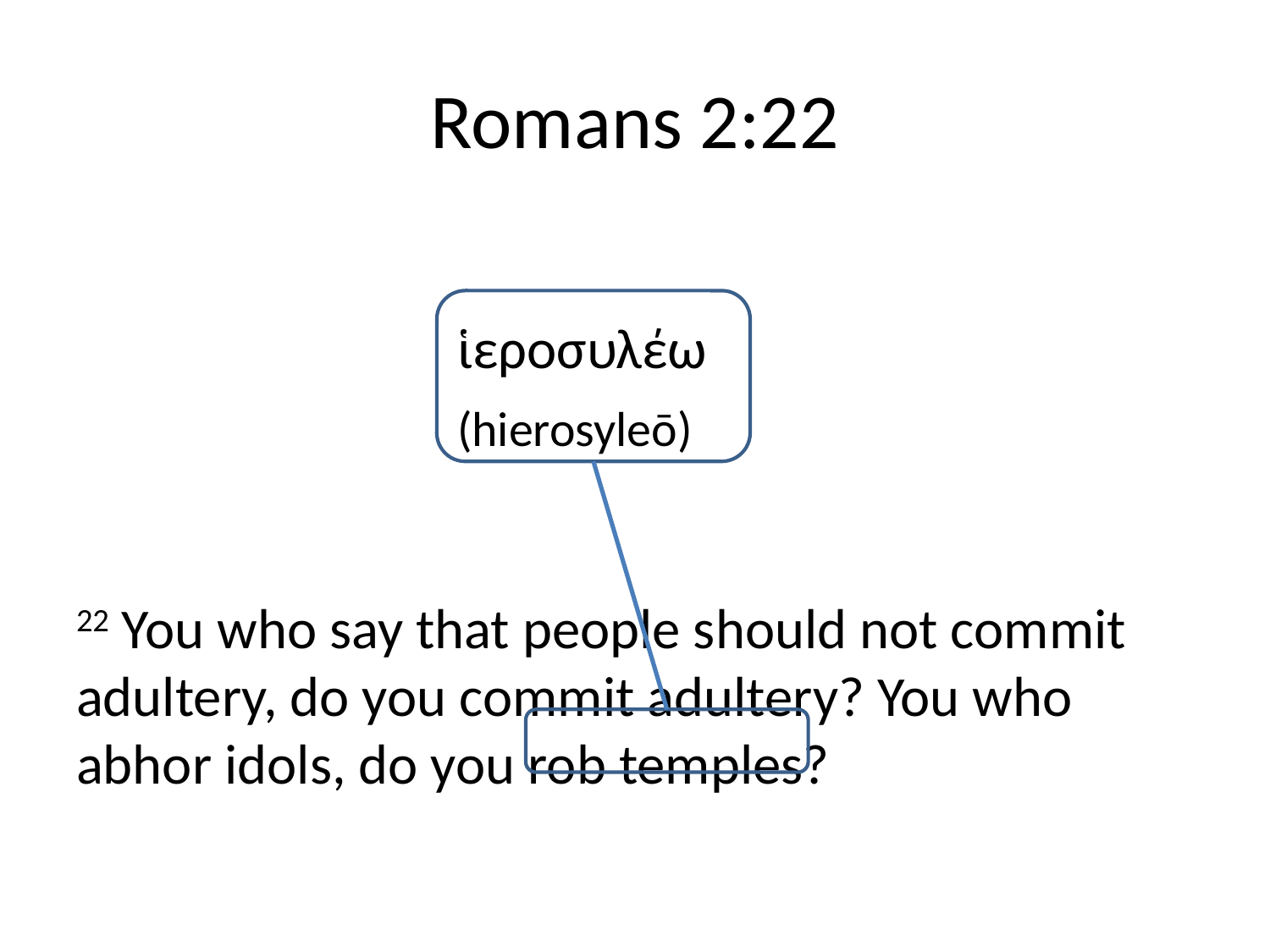

# Romans 2:22

			ἱεροσυλέω
			(hierosyleō)

22 You who say that people should not commit adultery, do you commit adultery? You who abhor idols, do you rob temples?